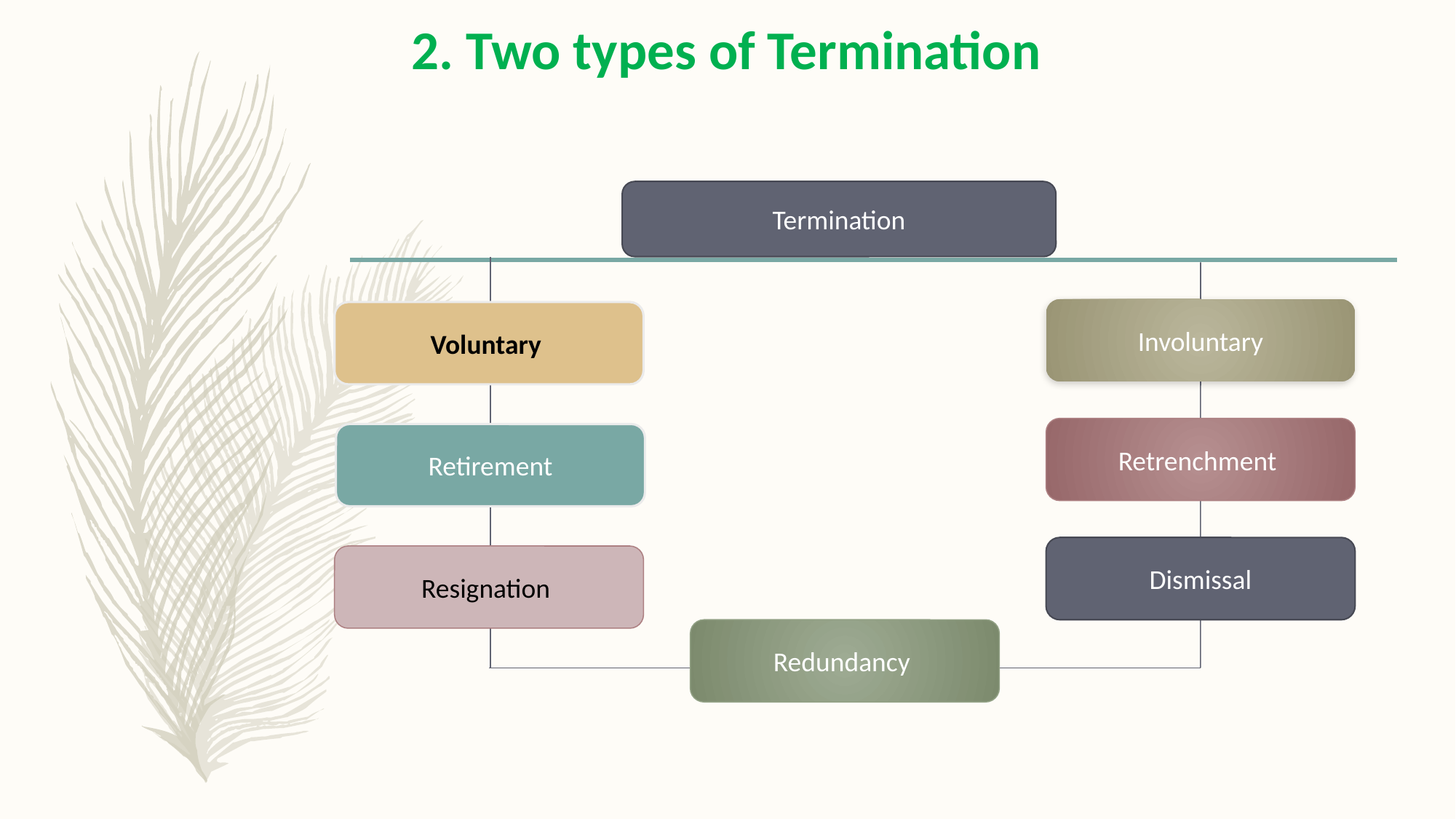

2. Two types of Termination
Termination
Involuntary
Voluntary
Retrenchment
Retirement
Dismissal
Resignation
Redundancy